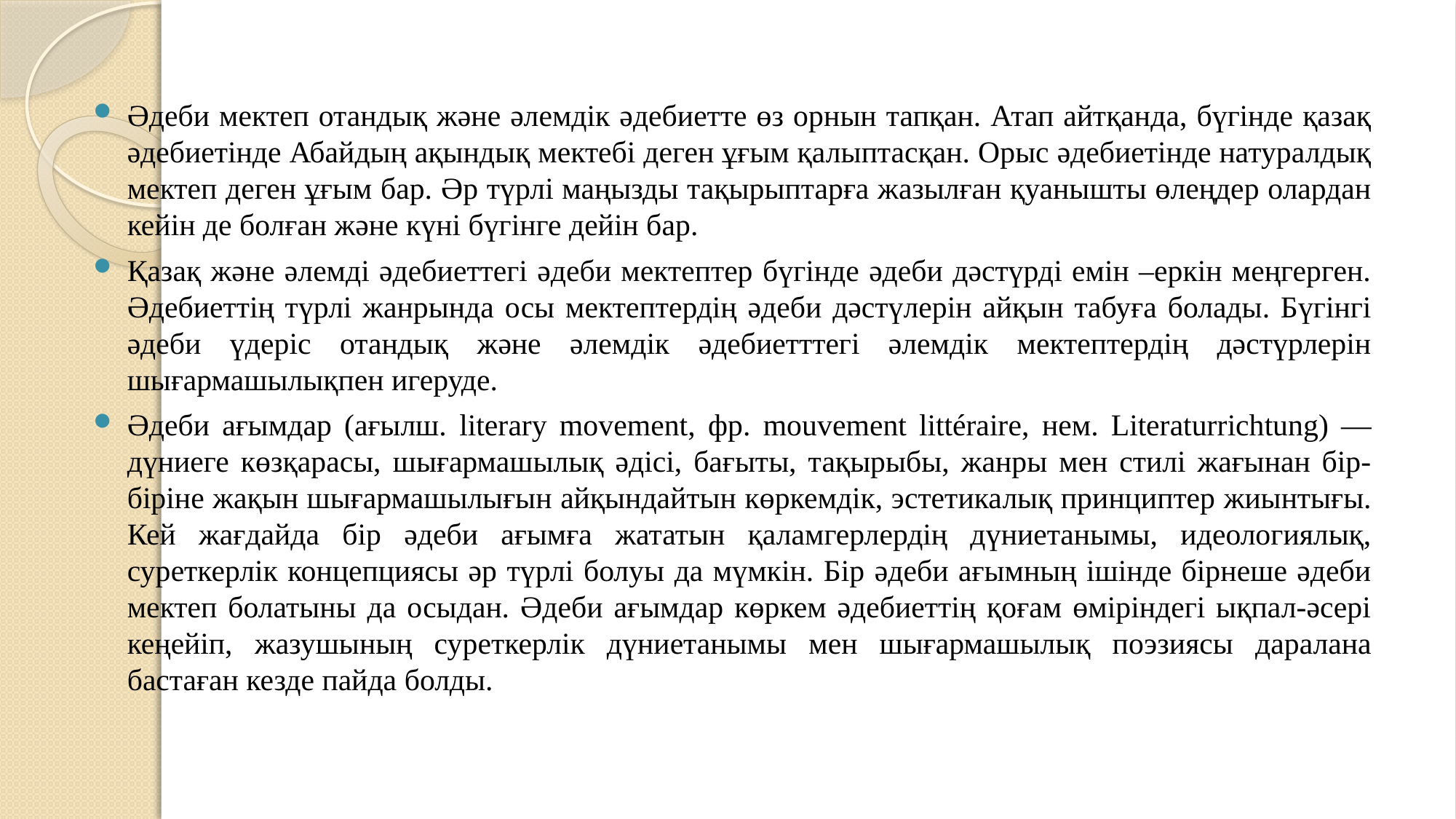

Әдеби мектеп отандық және әлемдік әдебиетте өз орнын тапқан. Атап айтқанда, бүгінде қазақ әдебиетінде Абайдың ақындық мектебі деген ұғым қалыптасқан. Орыс әдебиетінде натуралдық мектеп деген ұғым бар. Әр түрлі маңызды тақырыптарға жазылған қуанышты өлеңдер олардан кейін де болған және күні бүгінге дейін бар.
Қазақ және әлемді әдебиеттегі әдеби мектептер бүгінде әдеби дәстүрді емін –еркін меңгерген. Әдебиеттің түрлі жанрында осы мектептердің әдеби дәстүлерін айқын табуға болады. Бүгінгі әдеби үдеріс отандық және әлемдік әдебиетттегі әлемдік мектептердің дәстүрлерін шығармашылықпен игеруде.
Әдеби ағымдар (ағылш. literary movement, фр. mouvement littéraire, нем. Literaturrichtung) — дүниеге көзқарасы, шығармашылық әдісі, бағыты, тақырыбы, жанры мен стилі жағынан бір-біріне жақын шығармашылығын айқындайтын көркемдік, эстетикалық принциптер жиынтығы. Кей жағдайда бір әдеби ағымға жататын қаламгерлердің дүниетанымы, идеологиялық, суреткерлік концепциясы әр түрлі болуы да мүмкін. Бір әдеби ағымның ішінде бірнеше әдеби мектеп болатыны да осыдан. Әдеби ағымдар көркем әдебиеттің қоғам өміріндегі ықпал-әсері кеңейіп, жазушының суреткерлік дүниетанымы мен шығармашылық поэзиясы даралана бастаған кезде пайда болды.